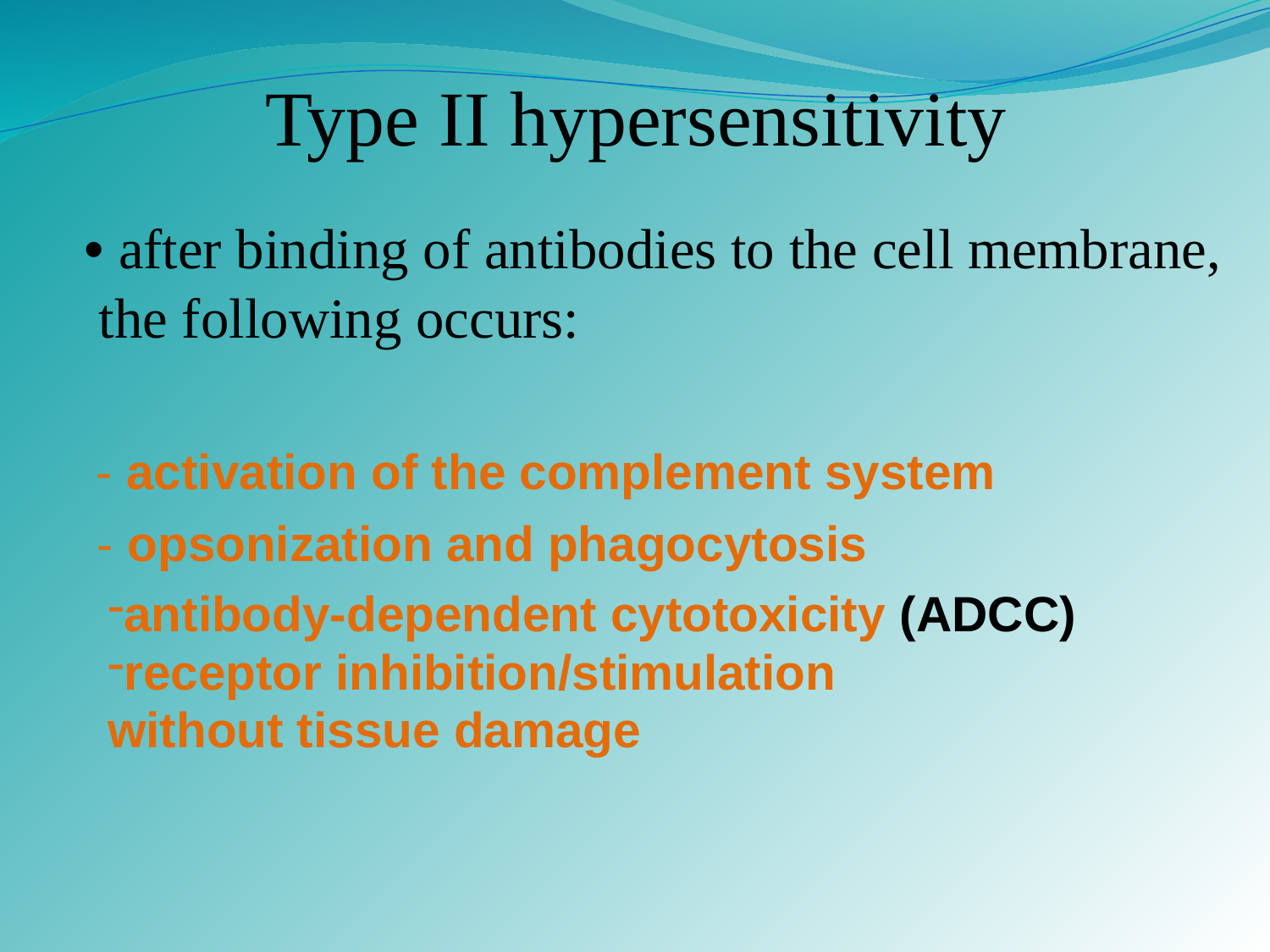

Type II hypersensitivity
• after binding of antibodies to the cell membrane,
 the following occurs:
- activation of the complement system

- opsonization and phagocytosis
antibody-dependent cytotoxicity (ADCC)
receptor inhibition/stimulation
without tissue damage